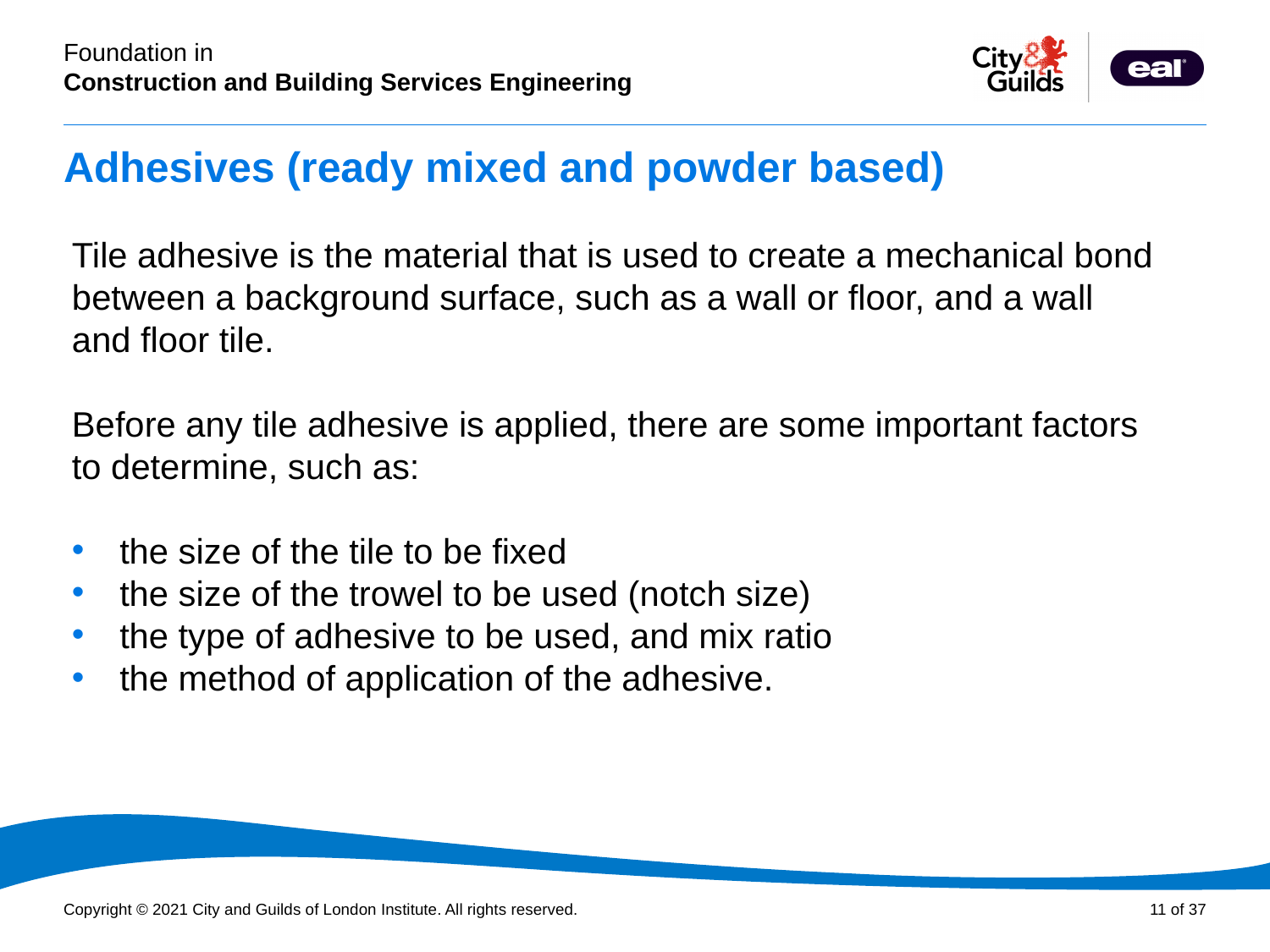

# Adhesives (ready mixed and powder based)
Tile adhesive is the material that is used to create a mechanical bond between a background surface, such as a wall or floor, and a wall and floor tile.

Before any tile adhesive is applied, there are some important factors to determine, such as:

the size of the tile to be fixed
the size of the trowel to be used (notch size)
the type of adhesive to be used, and mix ratio
the method of application of the adhesive.